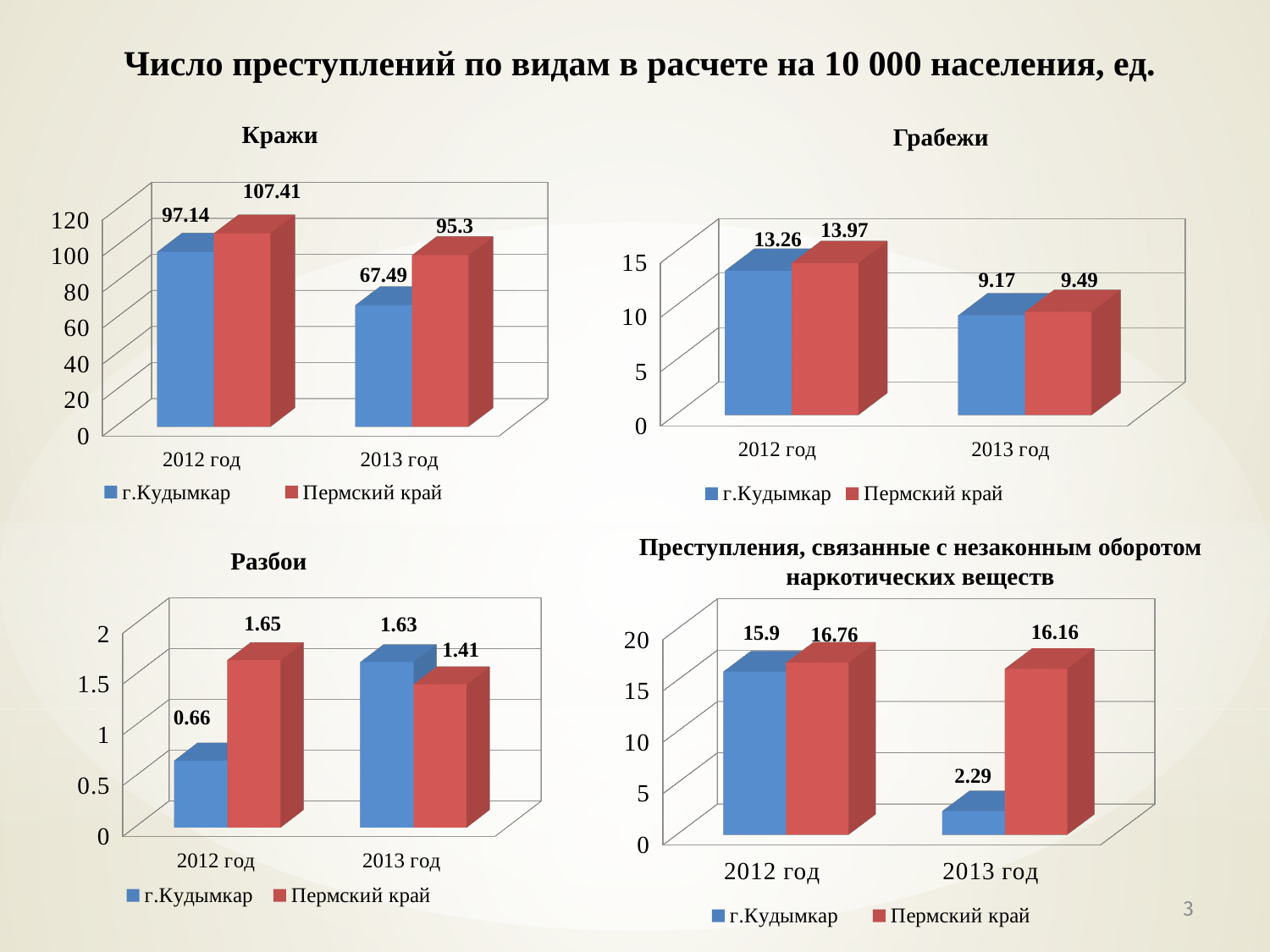

Число преступлений по видам в расчете на 10 000 населения, ед.
Кражи
Грабежи

[unsupported chart]

[unsupported chart]

Преступления, связанные с незаконным оборотом наркотических веществ
Разбои

[unsupported chart]

[unsupported chart]

3